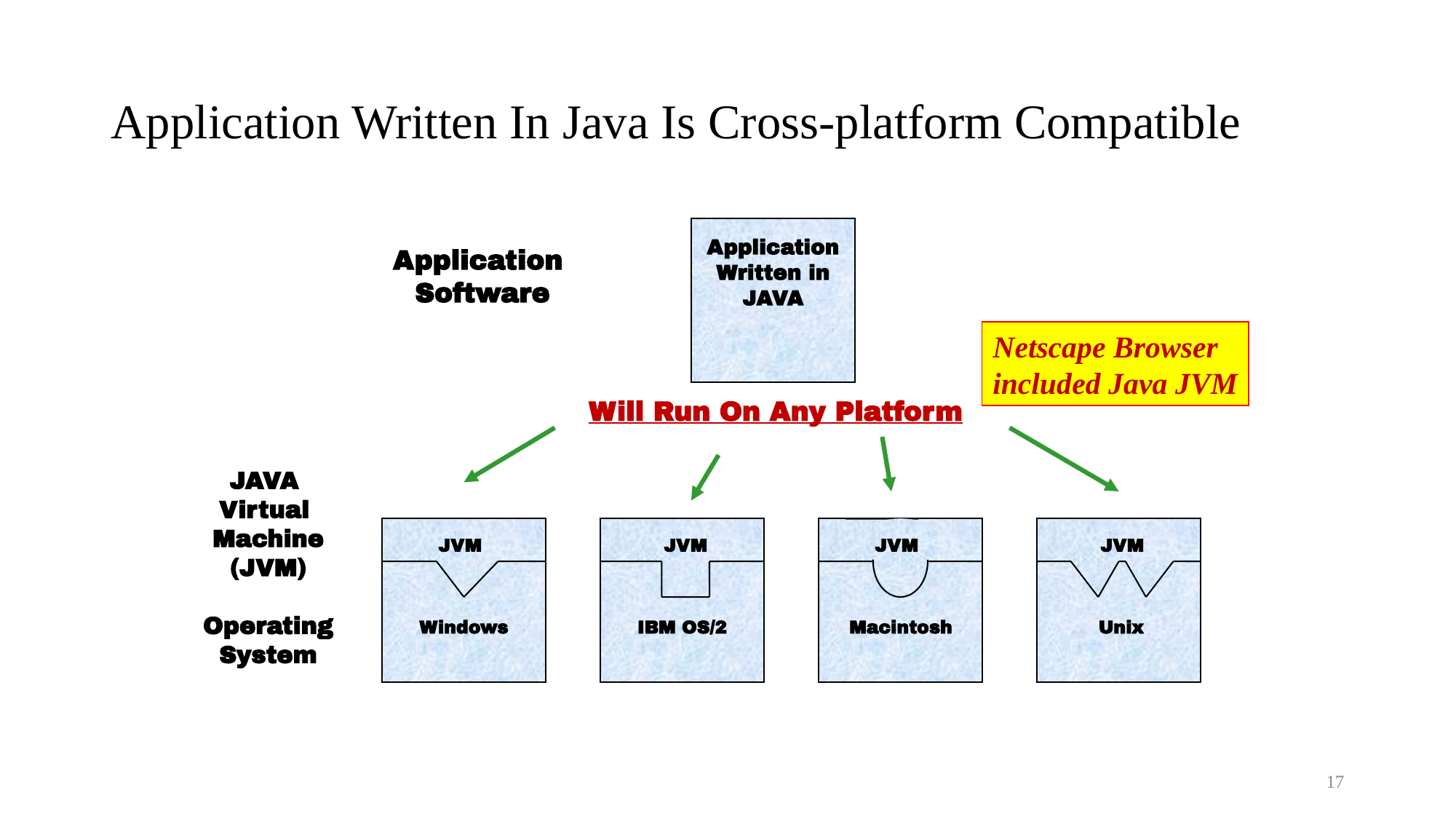

# Application Written In Java Is Cross-platform Compatible
Application
Written in JAVA

Application
Software

Netscape Browser
included Java JVM
Will Run On Any Platform

JAVA
Virtual
Machine
(JVM)

JVM
JVM
JVM
JVM

Operating
System
IBM OS/2
Windows
Macintosh
Unix
17